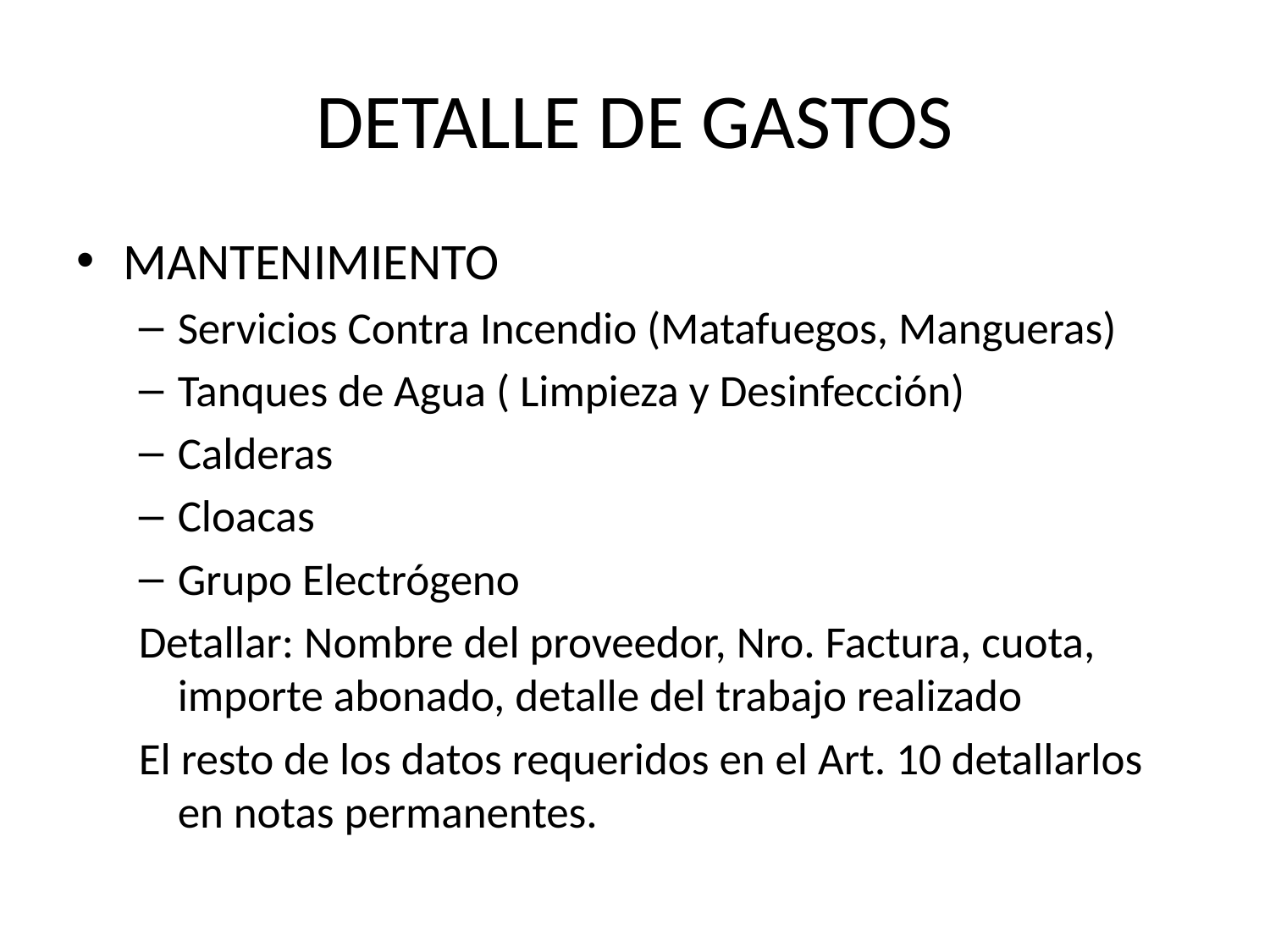

# DETALLE DE GASTOS
MANTENIMIENTO
Servicios Contra Incendio (Matafuegos, Mangueras)
Tanques de Agua ( Limpieza y Desinfección)
Calderas
Cloacas
Grupo Electrógeno
Detallar: Nombre del proveedor, Nro. Factura, cuota, importe abonado, detalle del trabajo realizado
El resto de los datos requeridos en el Art. 10 detallarlos en notas permanentes.